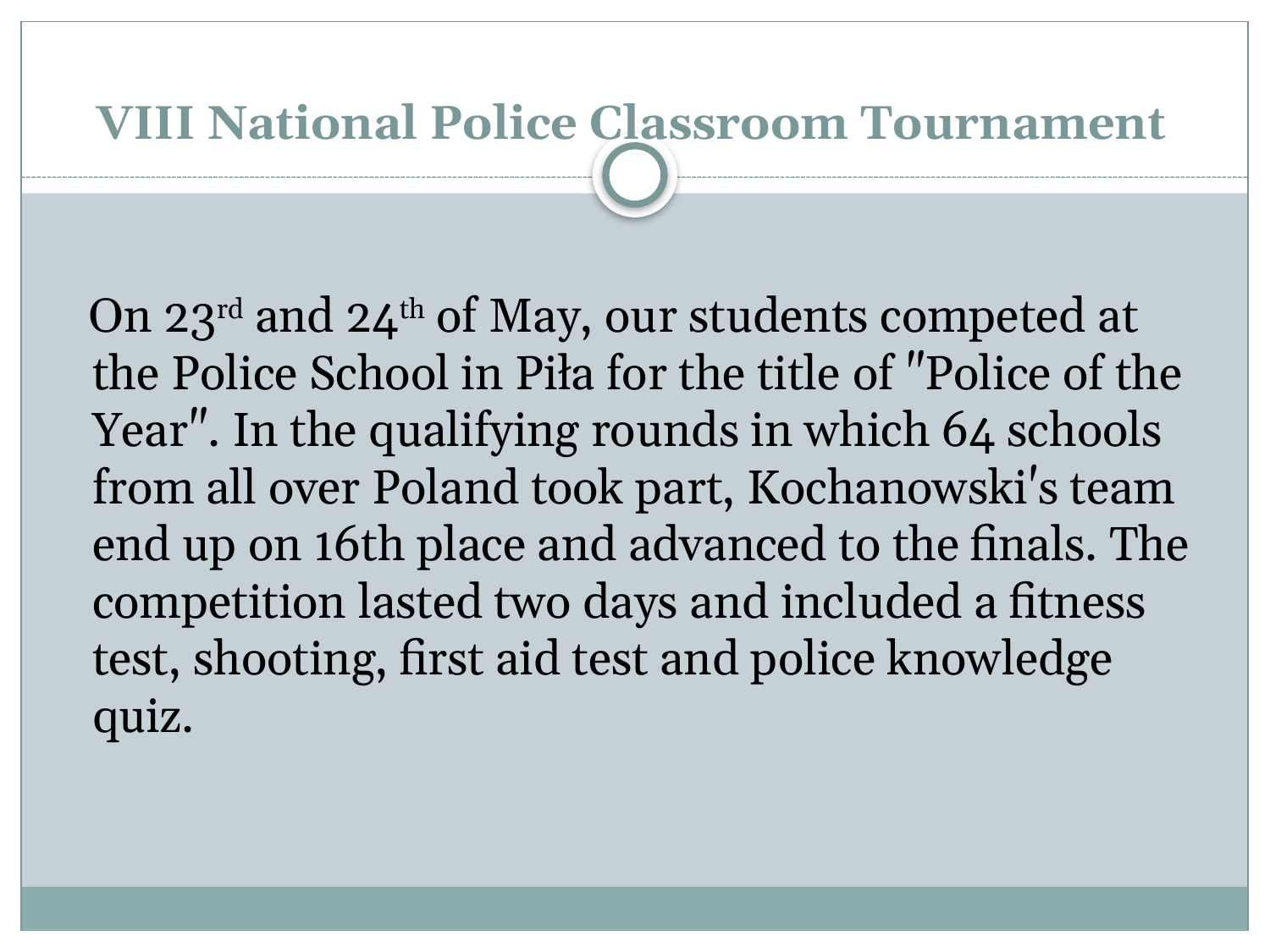

# VIII National Police Classroom Tournament

   On 23rd and 24th of May, our students competed at the Police School in Piła for the title of "Police of the Year". In the qualifying rounds in which 64 schools from all over Poland took part, Kochanowski's team end up on 16th place and advanced to the finals. The competition lasted two days and included a fitness test, shooting, first aid test and police knowledge quiz.